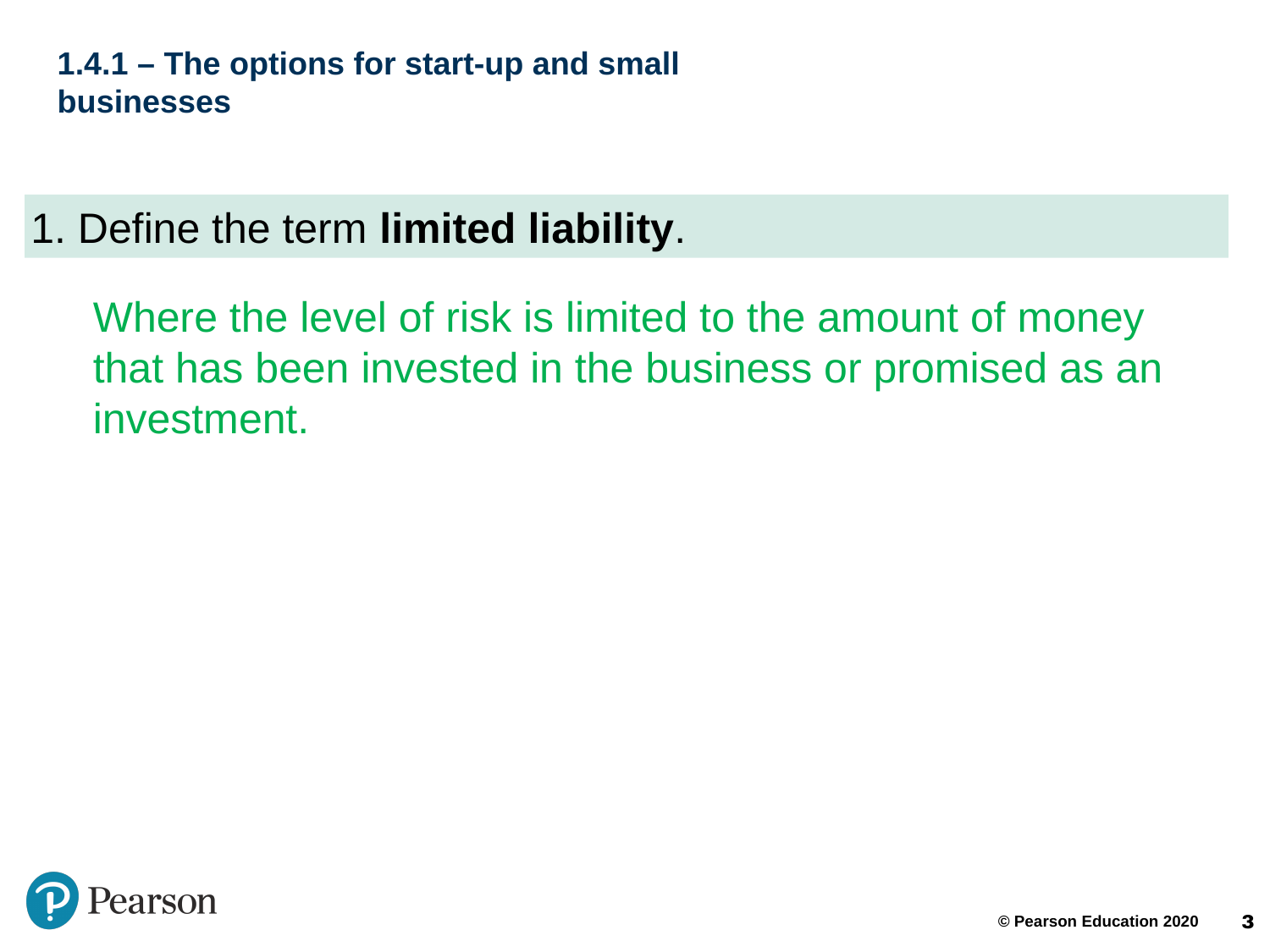

# 1.4.1 – The options for start-up and small businesses
1. Define the term limited liability.
Where the level of risk is limited to the amount of money that has been invested in the business or promised as an investment.

3